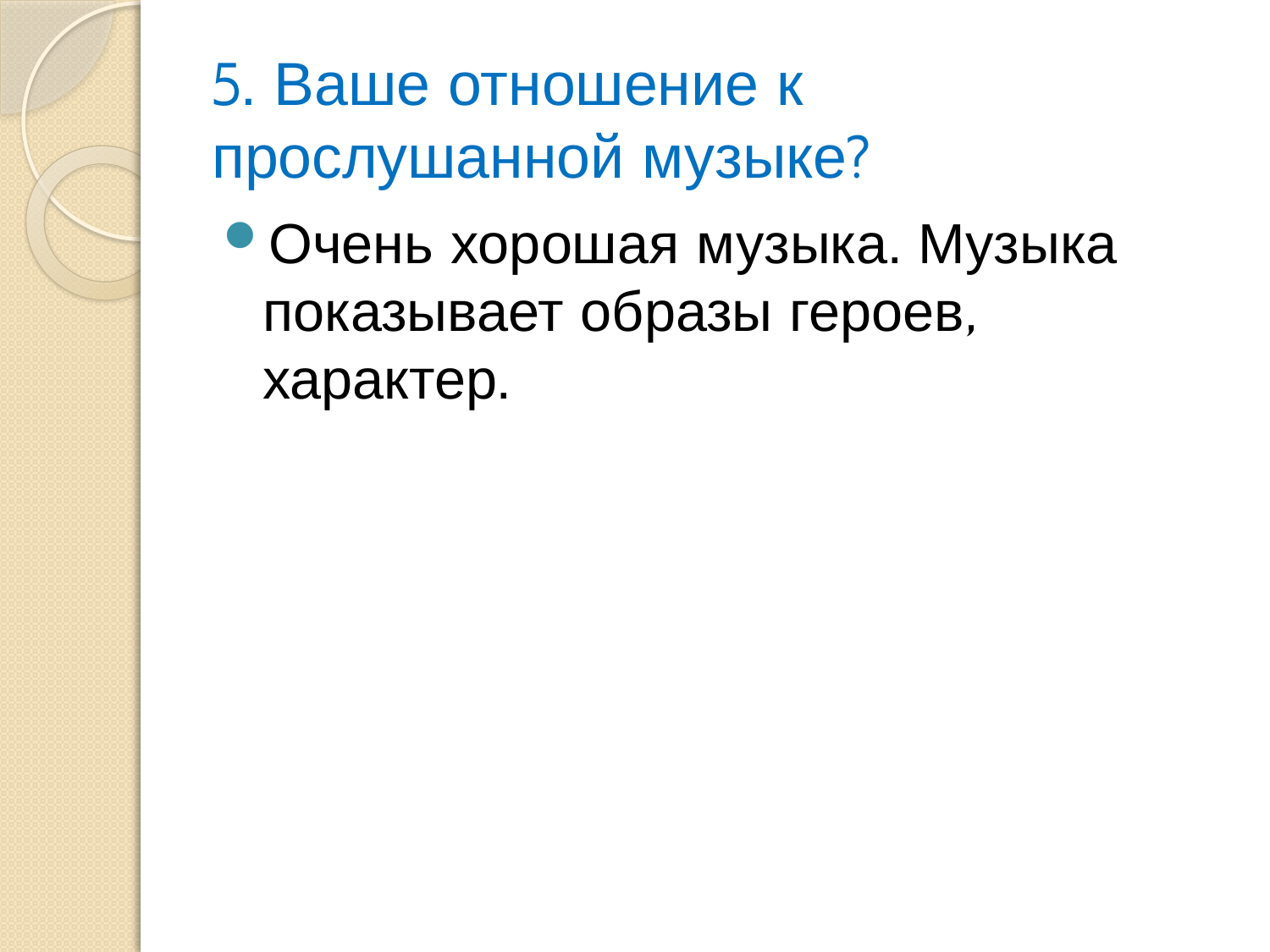

# 5. Ваше отношение к прослушанной музыке?
Очень хорошая музыка. Музыка показывает образы героев, характер.